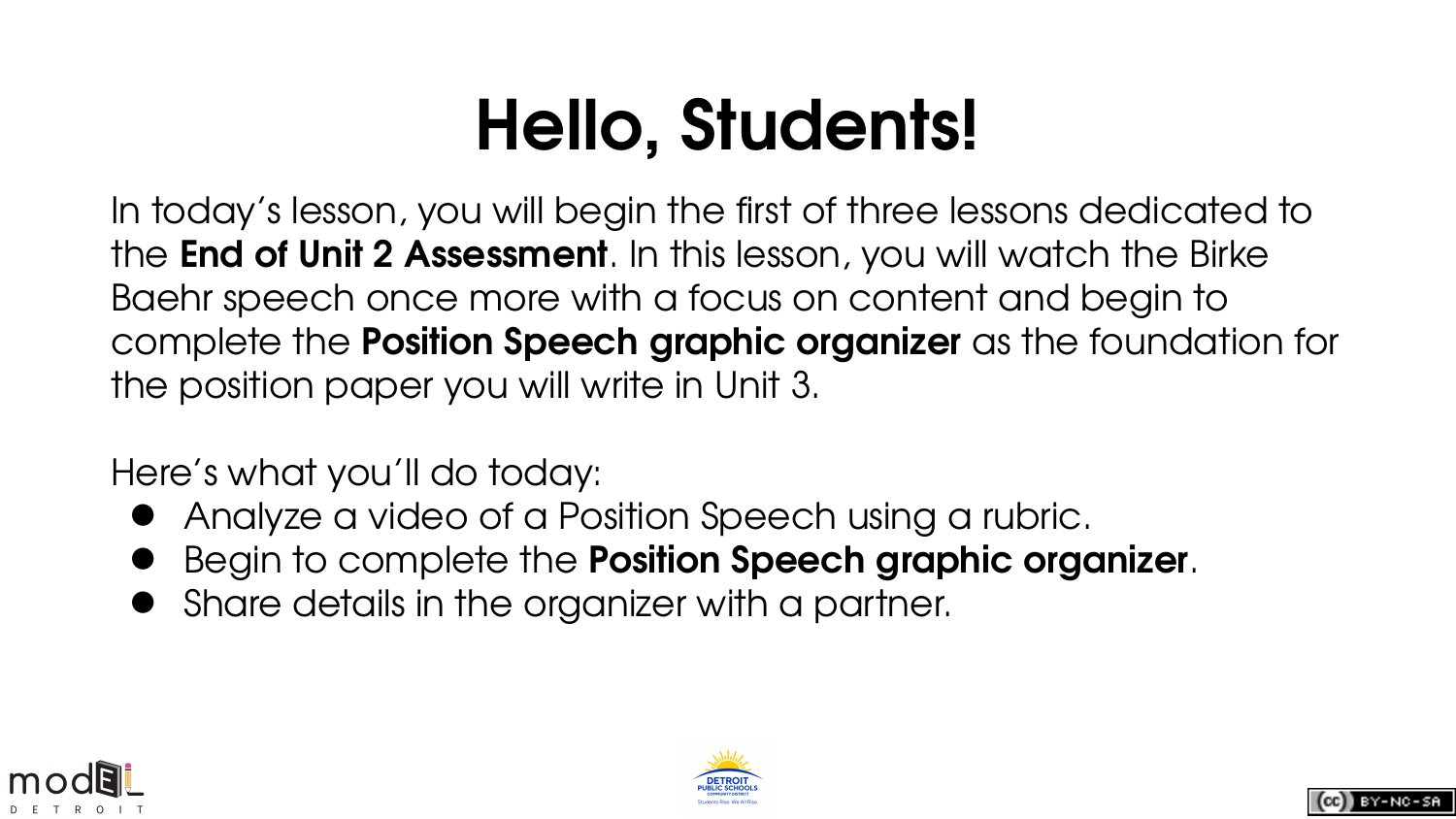

# Hello, Students!
In today’s lesson, you will begin the first of three lessons dedicated to the End of Unit 2 Assessment. In this lesson, you will watch the Birke Baehr speech once more with a focus on content and begin to complete the Position Speech graphic organizer as the foundation for the position paper you will write in Unit 3.

Here’s what you’ll do today:
Analyze a video of a Position Speech using a rubric.
Begin to complete the Position Speech graphic organizer.
Share details in the organizer with a partner.